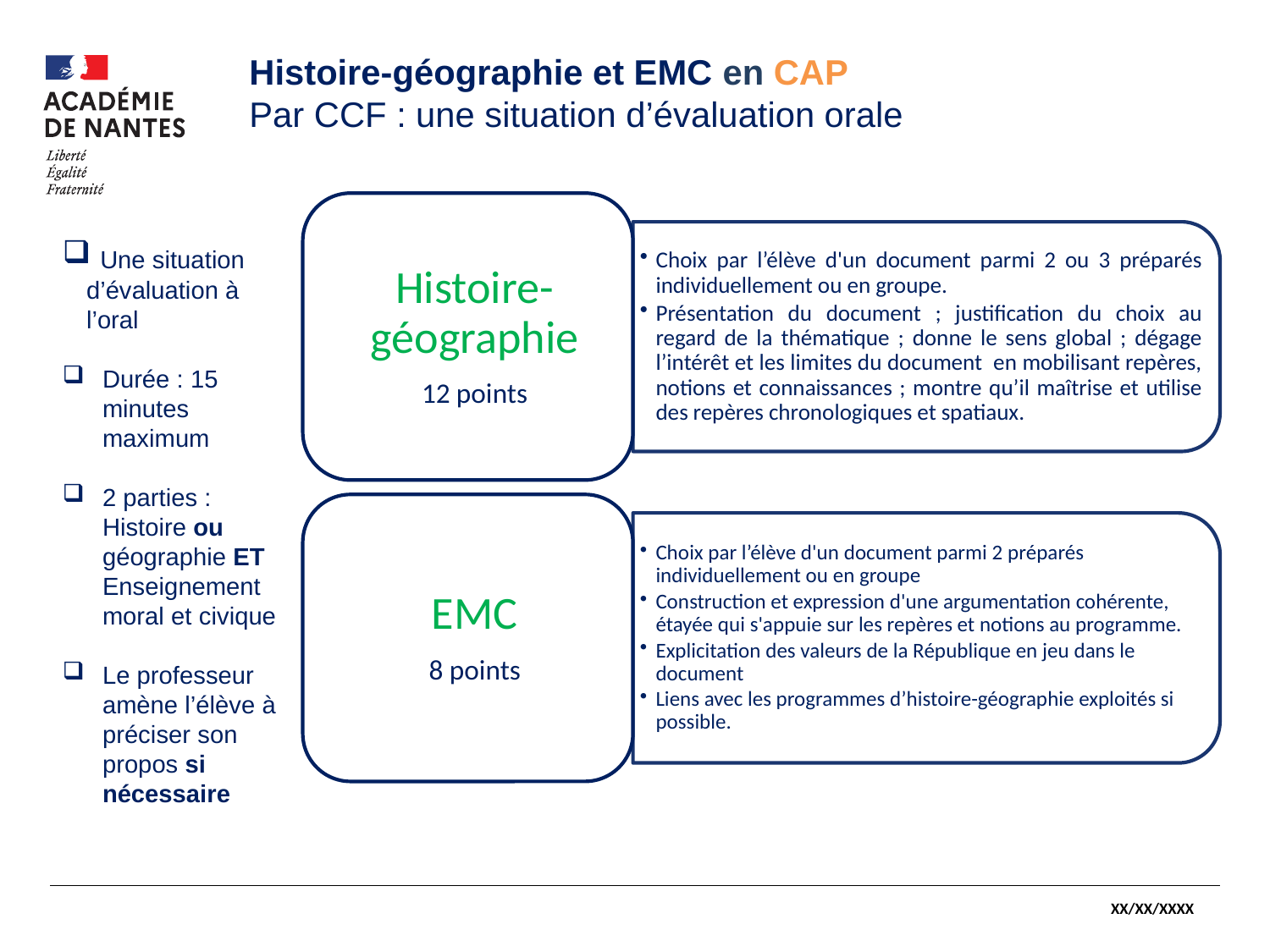

#
Histoire-géographie et EMC en CAP
Par CCF : une situation d’évaluation orale
Choix par l’élève d'un document parmi 2 ou 3 préparés individuellement ou en groupe.
Présentation du document ; justification du choix au regard de la thématique ; donne le sens global ; dégage l’intérêt et les limites du document  en mobilisant repères, notions et connaissances ; montre qu’il maîtrise et utilise des repères chronologiques et spatiaux.
Histoire-géographie
12 points
Choix par l’élève d'un document parmi 2 préparés individuellement ou en groupe
Construction et expression d'une argumentation cohérente, étayée qui s'appuie sur les repères et notions au programme.
Explicitation des valeurs de la République en jeu dans le document
Liens avec les programmes d’histoire-géographie exploités si possible.
EMC
8 points
 Une situation d’évaluation à l’oral

Durée : 15 minutes maximum

2 parties : Histoire ou géographie ET Enseignement moral et civique

Le professeur amène l’élève à préciser son propos si nécessaire

XX/XX/XXXX